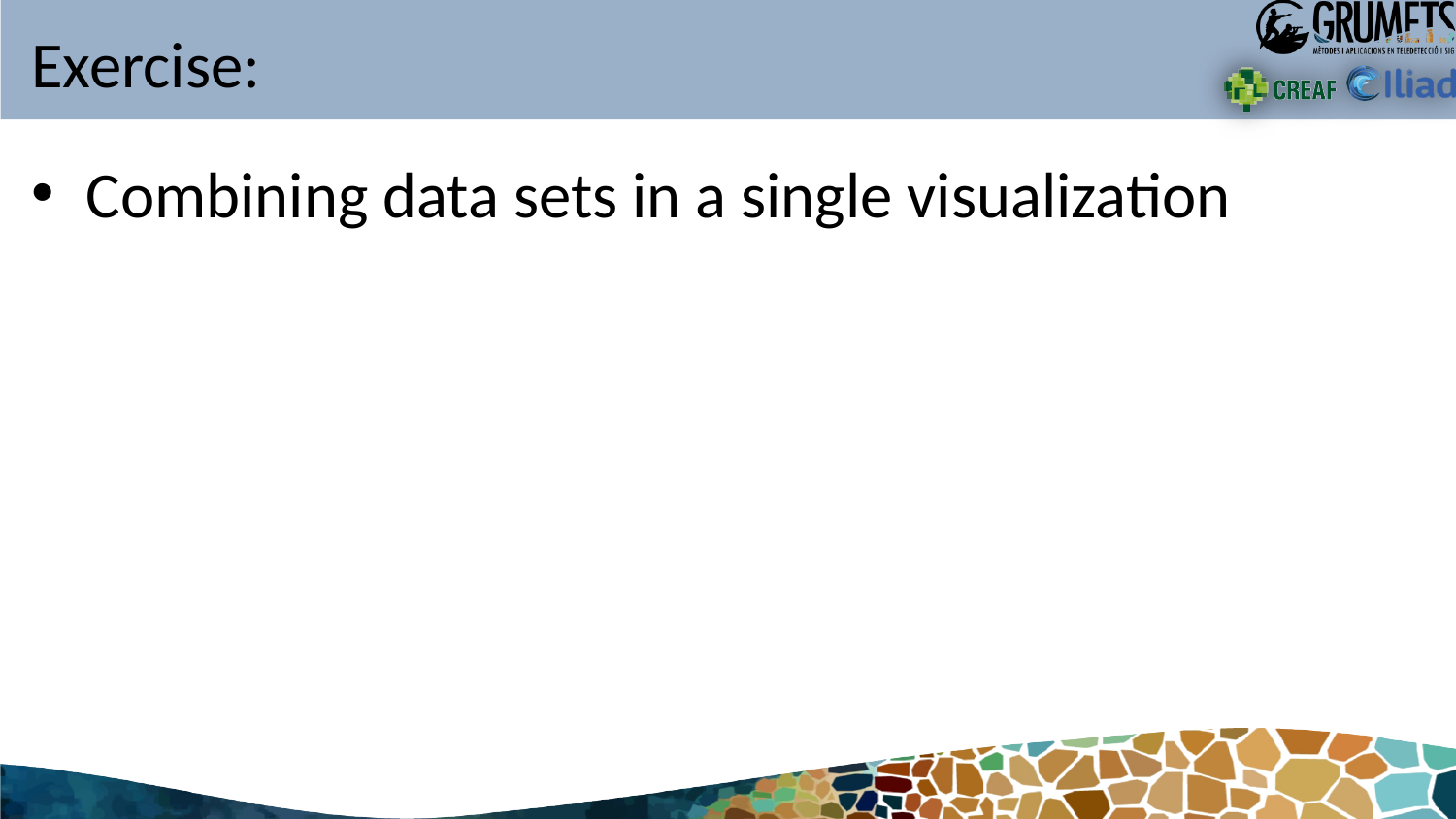

# Exercise:
Combining data sets in a single visualization